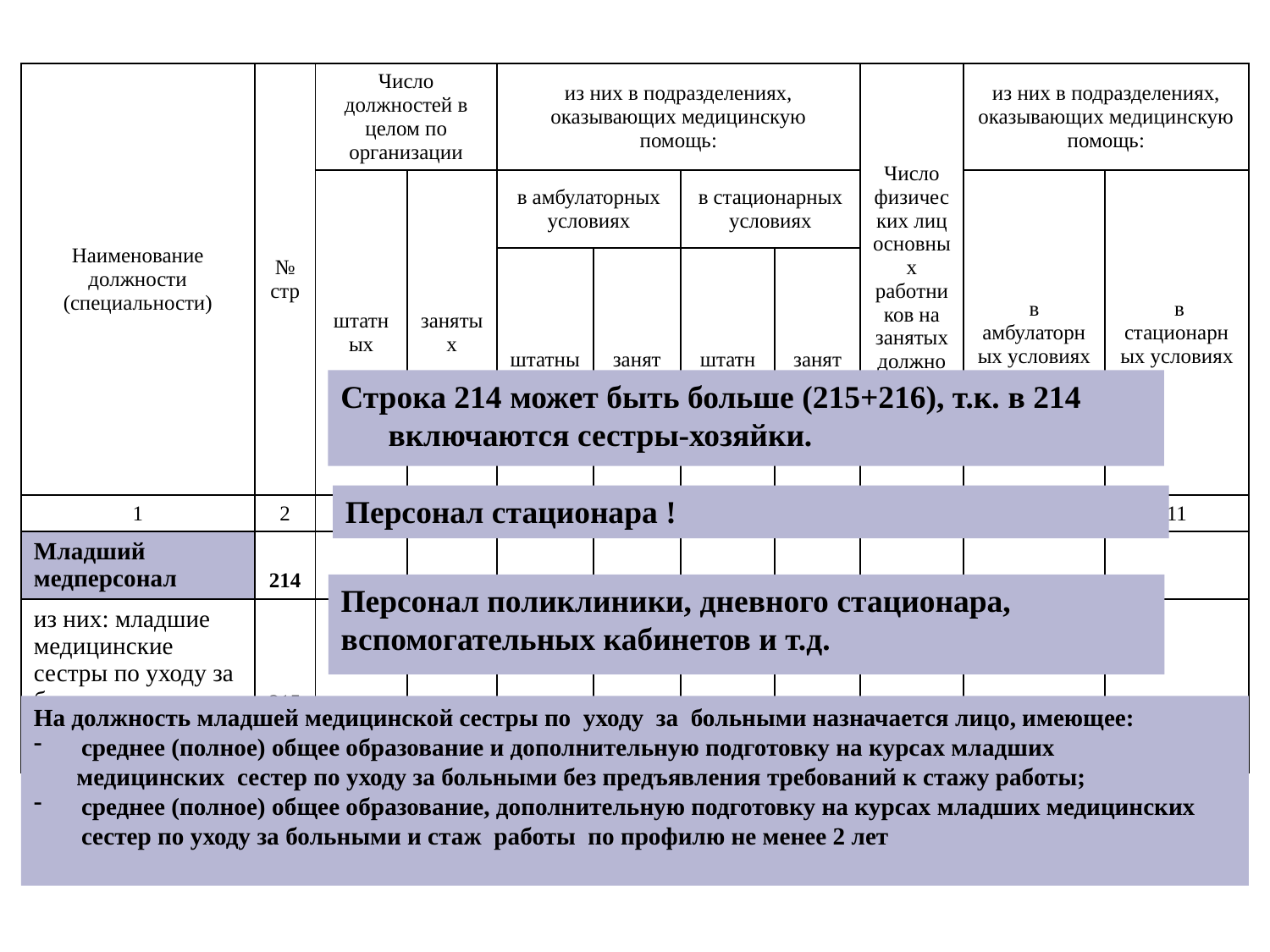

| Наименование должности (специальности) | № стр | Число должностей в целом по организации |  | из них в подразделениях, оказывающих медицинскую помощь: |  |  |  | Число физических лиц основных работников на занятых должностях | из них в подразделениях, оказывающих медицинскую помощь: |  |
| --- | --- | --- | --- | --- | --- | --- | --- | --- | --- | --- |
|  |  | штатных | занятых | в амбулаторных условиях |  | в стационарных условиях |  |  | в амбулаторных условиях | в стационарных условиях |
|  |  |  |  | штатных | занятых | штатных | занятых |  |  |  |
| 1 | 2 | 3 | 4 | 5 | 6 | 7 | 8 | 9 | 10 | 11 |
| Младший медперсонал | 214 |  |  |  |  |  |  |  |  |  |
| из них: младшие медицинские сестры по уходу за больным | 215 |  |  |  |  |  |  |  |  |  |
| санитары | 216 |  |  |  |  |  |  |  |  |  |
Строка 214 может быть больше (215+216), т.к. в 214 включаются сестры-хозяйки.
Персонал стационара !
Персонал поликлиники, дневного стационара,
вспомогательных кабинетов и т.д.
На должность младшей медицинской сестры по  уходу  за  больными назначается лицо, имеющее:
среднее (полное) общее образование и дополнительную подготовку на курсах младших
       медицинских  сестер по уходу за больными без предъявления требований к стажу работы;
среднее (полное) общее образование, дополнительную подготовку на курсах младших медицинских сестер по уходу за больными и стаж  работы  по профилю не менее 2 лет